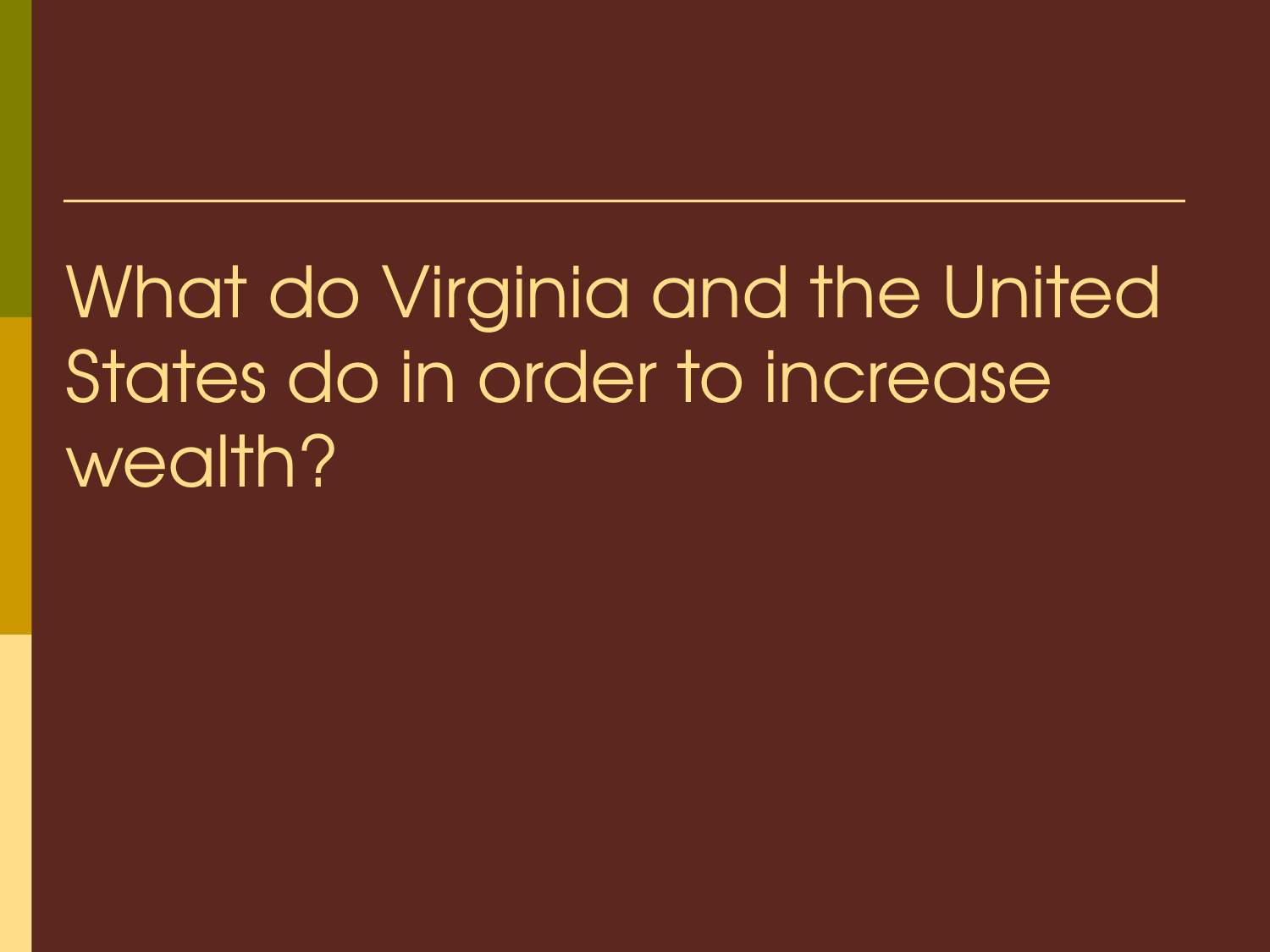

# What do Virginia and the United States do in order to increase wealth?